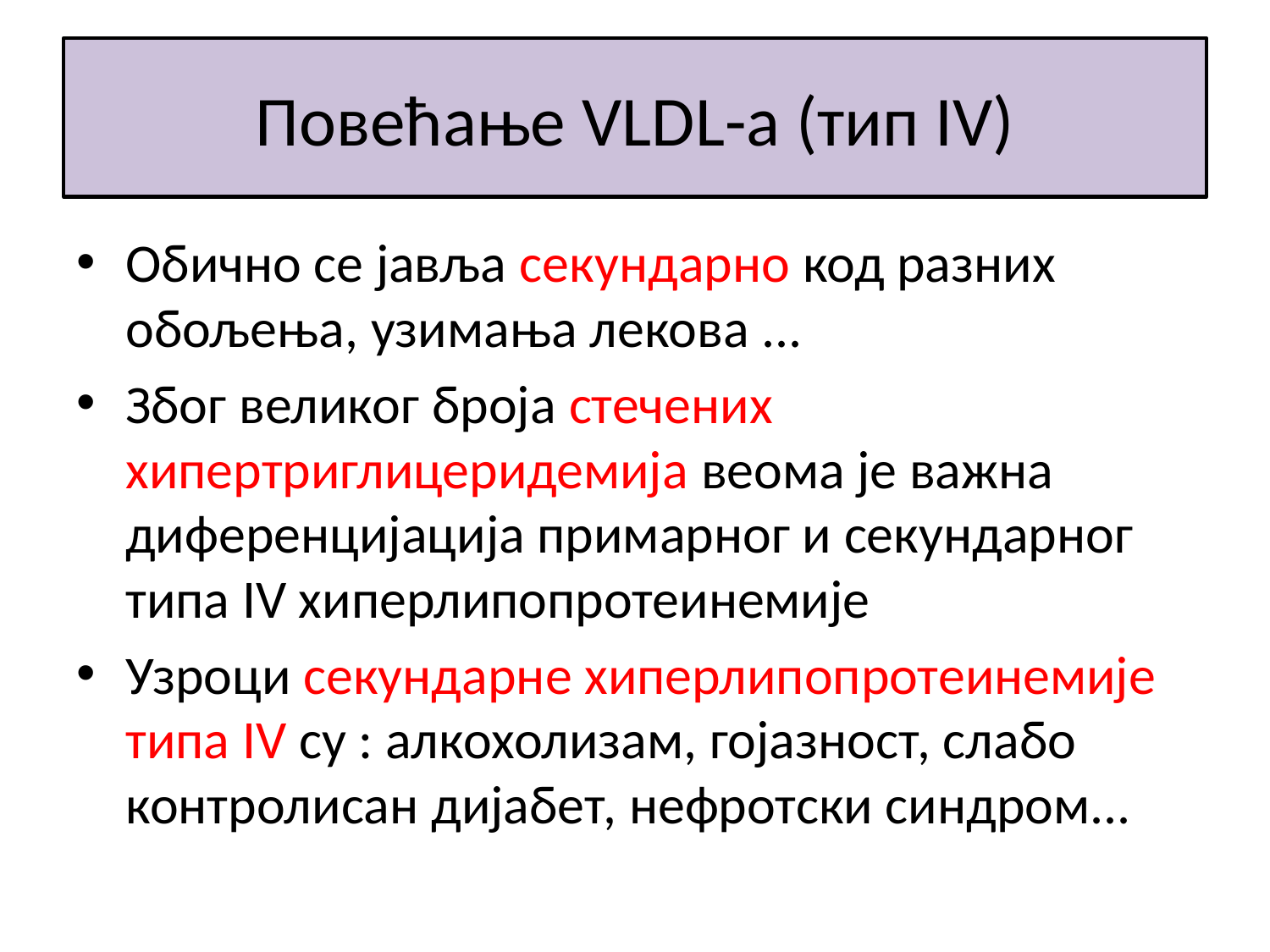

# Повећање VLDL-a (тип IV)
Обично се јавља секундарно код разних обољења, узимања лекова ...
Због великог броја стечених хипертриглицеридемија веома је важна диференцијација примарног и секундарног типа IV хиперлипопротеинемије
Узроци секундарне хиперлипопротеинемије типа IV су : алкохолизам, гојазност, слабо контролисан дијабет, нефротски синдром...